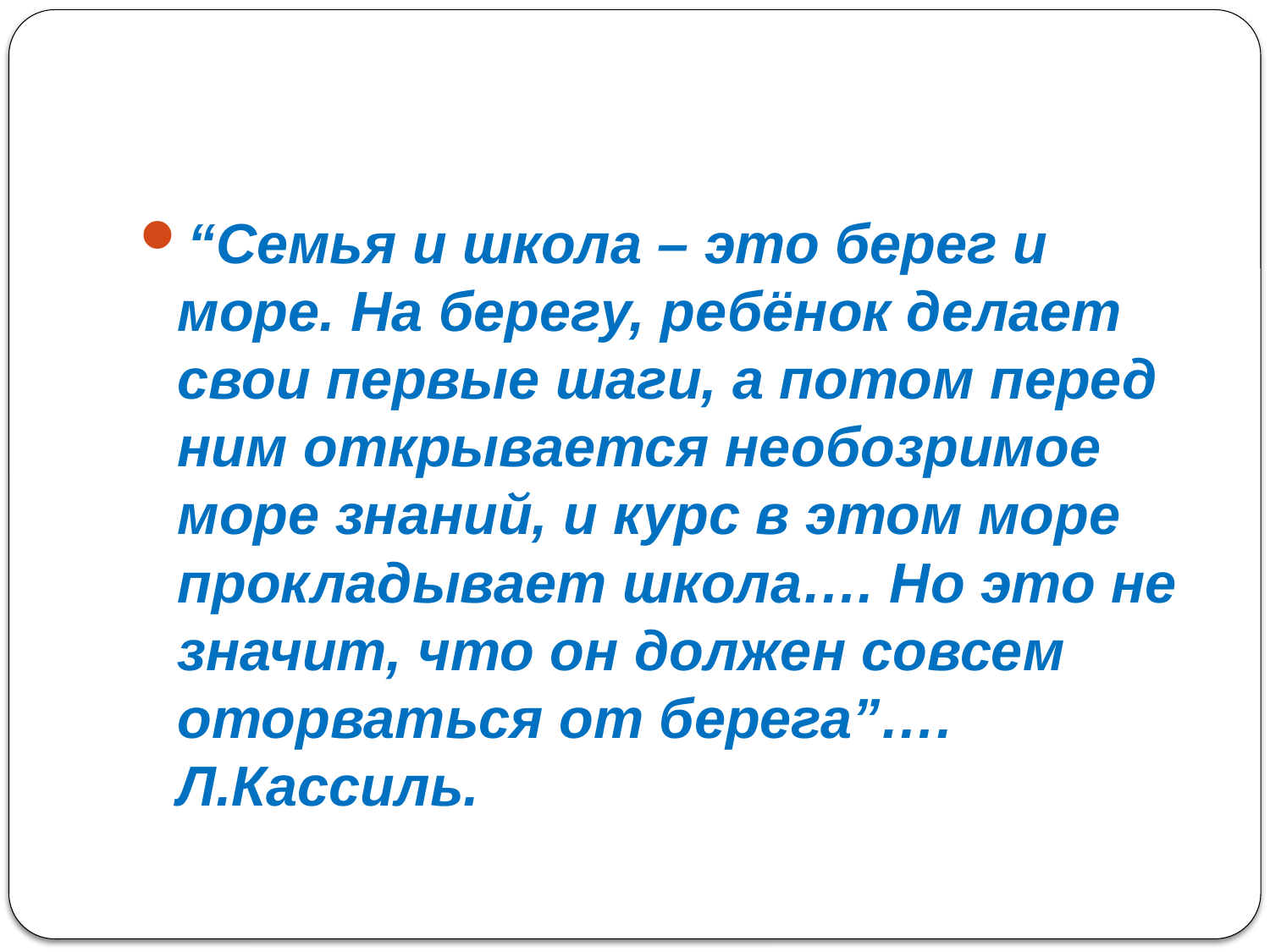

#
“Семья и школа – это берег и море. На берегу, ребёнок делает свои первые шаги, а потом перед ним открывается необозримое море знаний, и курс в этом море прокладывает школа…. Но это не значит, что он должен совсем оторваться от берега”…. Л.Кассиль.